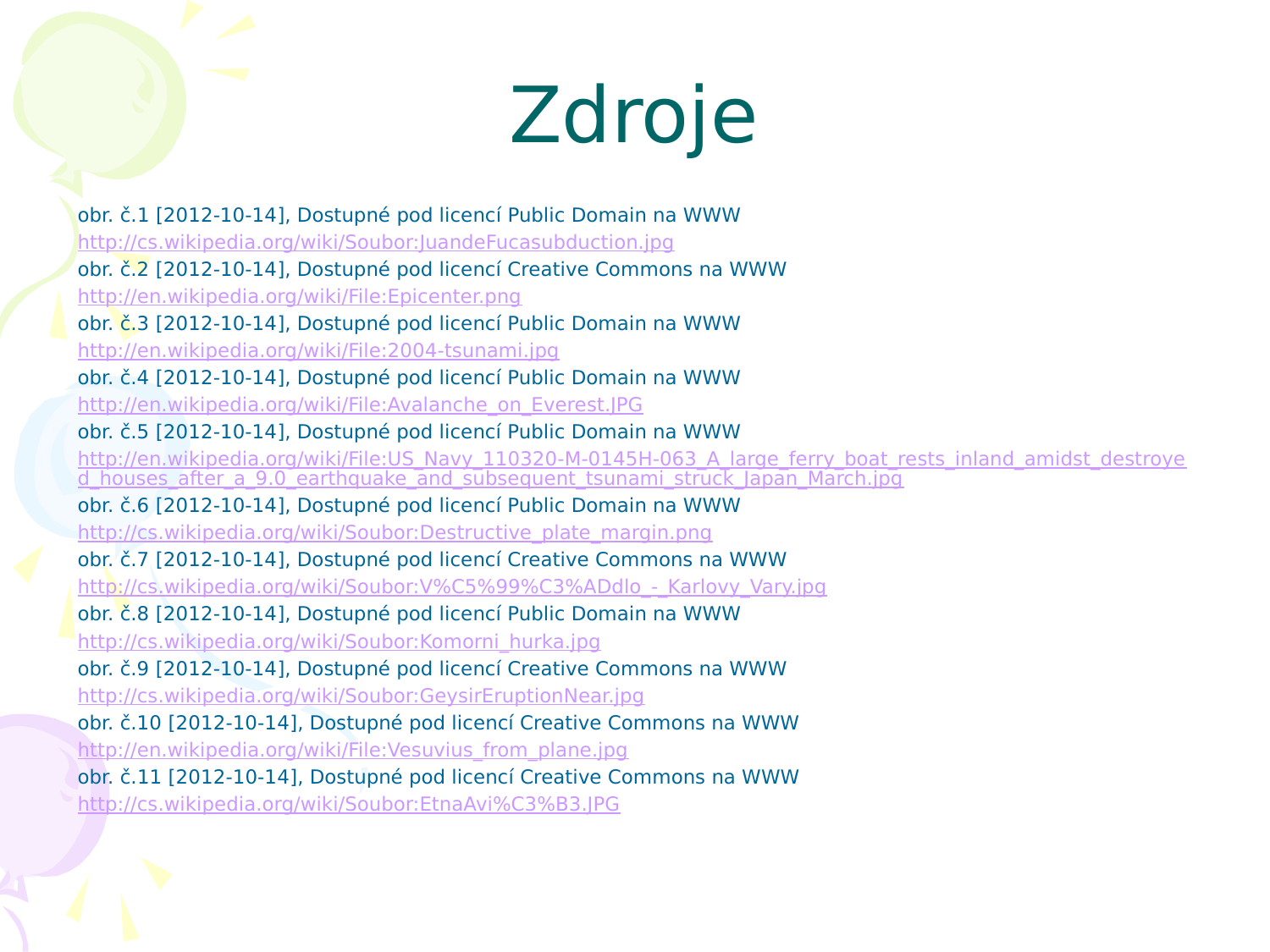

# Zdroje
obr. č.1 [2012-10-14], Dostupné pod licencí Public Domain na WWW
http://cs.wikipedia.org/wiki/Soubor:JuandeFucasubduction.jpg
obr. č.2 [2012-10-14], Dostupné pod licencí Creative Commons na WWW
http://en.wikipedia.org/wiki/File:Epicenter.png
obr. č.3 [2012-10-14], Dostupné pod licencí Public Domain na WWW
http://en.wikipedia.org/wiki/File:2004-tsunami.jpg
obr. č.4 [2012-10-14], Dostupné pod licencí Public Domain na WWW
http://en.wikipedia.org/wiki/File:Avalanche_on_Everest.JPG
obr. č.5 [2012-10-14], Dostupné pod licencí Public Domain na WWW
http://en.wikipedia.org/wiki/File:US_Navy_110320-M-0145H-063_A_large_ferry_boat_rests_inland_amidst_destroyed_houses_after_a_9.0_earthquake_and_subsequent_tsunami_struck_Japan_March.jpg
obr. č.6 [2012-10-14], Dostupné pod licencí Public Domain na WWW
http://cs.wikipedia.org/wiki/Soubor:Destructive_plate_margin.png
obr. č.7 [2012-10-14], Dostupné pod licencí Creative Commons na WWW
http://cs.wikipedia.org/wiki/Soubor:V%C5%99%C3%ADdlo_-_Karlovy_Vary.jpg
obr. č.8 [2012-10-14], Dostupné pod licencí Public Domain na WWW
http://cs.wikipedia.org/wiki/Soubor:Komorni_hurka.jpg
obr. č.9 [2012-10-14], Dostupné pod licencí Creative Commons na WWW
http://cs.wikipedia.org/wiki/Soubor:GeysirEruptionNear.jpg
obr. č.10 [2012-10-14], Dostupné pod licencí Creative Commons na WWW
http://en.wikipedia.org/wiki/File:Vesuvius_from_plane.jpg
obr. č.11 [2012-10-14], Dostupné pod licencí Creative Commons na WWW
http://cs.wikipedia.org/wiki/Soubor:EtnaAvi%C3%B3.JPG